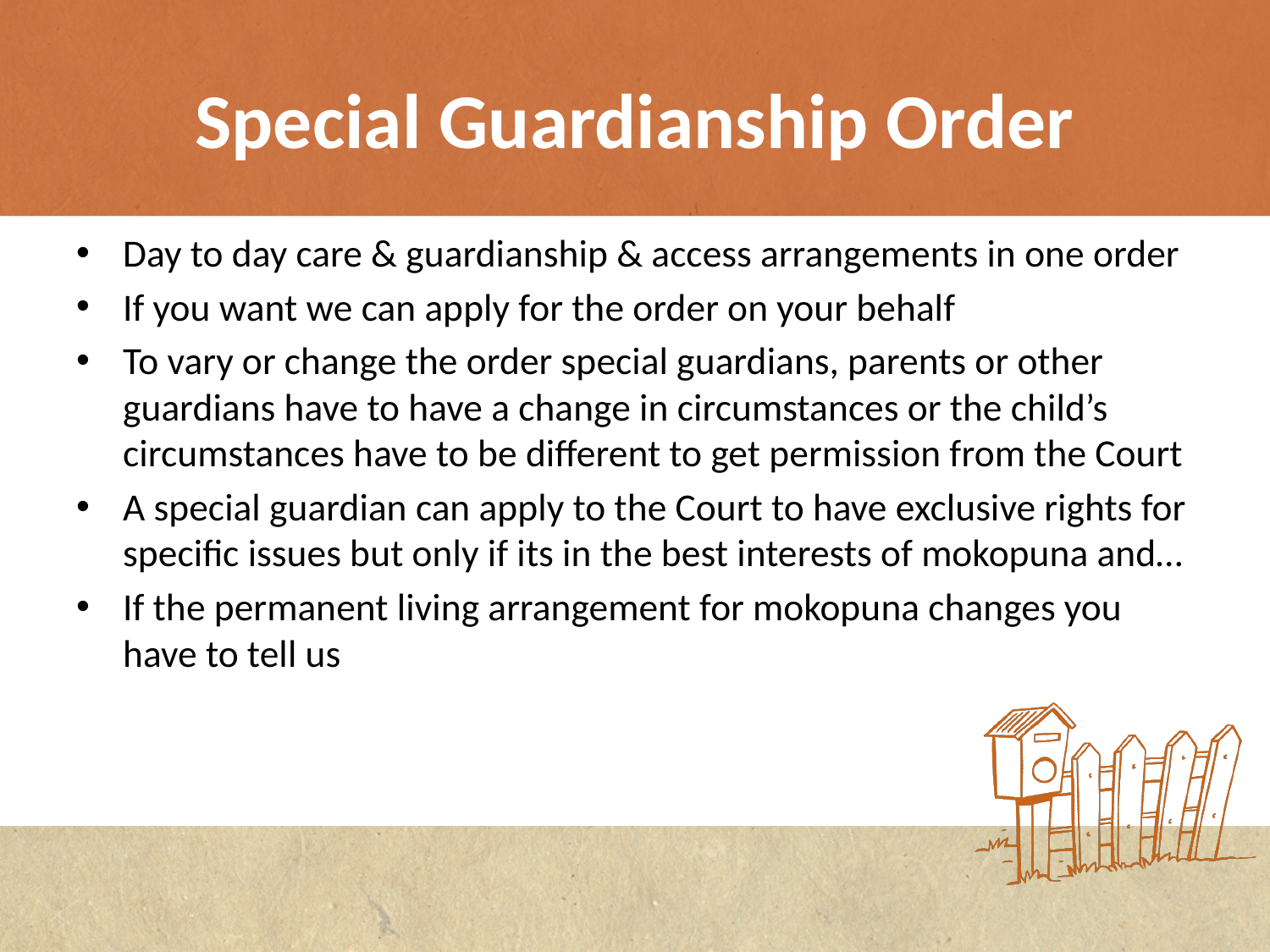

# Special Guardianship Order
Day to day care & guardianship & access arrangements in one order
If you want we can apply for the order on your behalf
To vary or change the order special guardians, parents or other guardians have to have a change in circumstances or the child’s circumstances have to be different to get permission from the Court
A special guardian can apply to the Court to have exclusive rights for specific issues but only if its in the best interests of mokopuna and…
If the permanent living arrangement for mokopuna changes you have to tell us